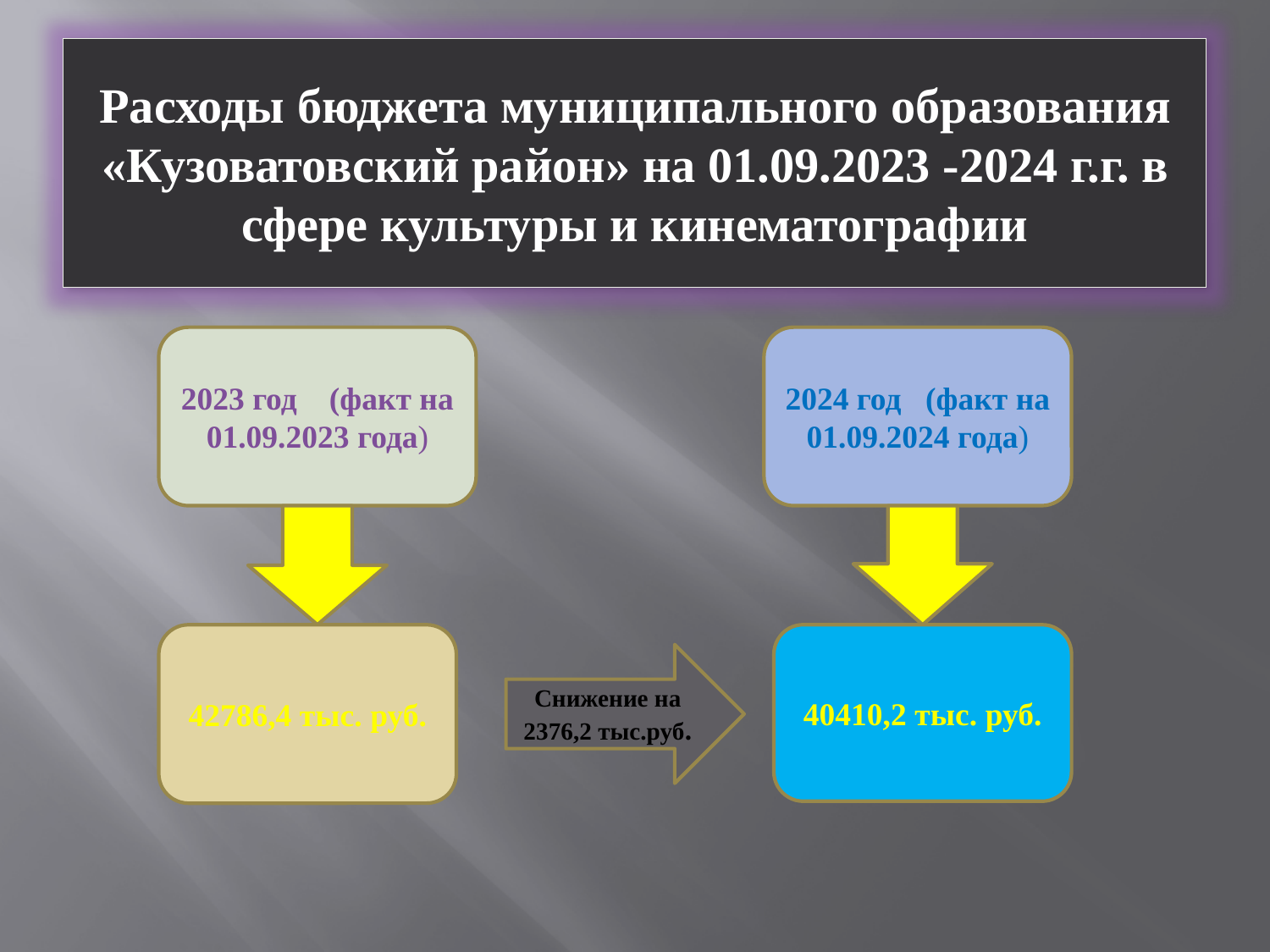

#
Расходы бюджета муниципального образования «Кузоватовский район» на 01.09.2023 -2024 г.г. в сфере культуры и кинематографии
2023 год    (факт на 01.09.2023 года)
2024 год   (факт на 01.09.2024 года)

42786,4 тыс. руб.
40410,2 тыс. руб.
Снижение на 2376,2 тыс.руб.